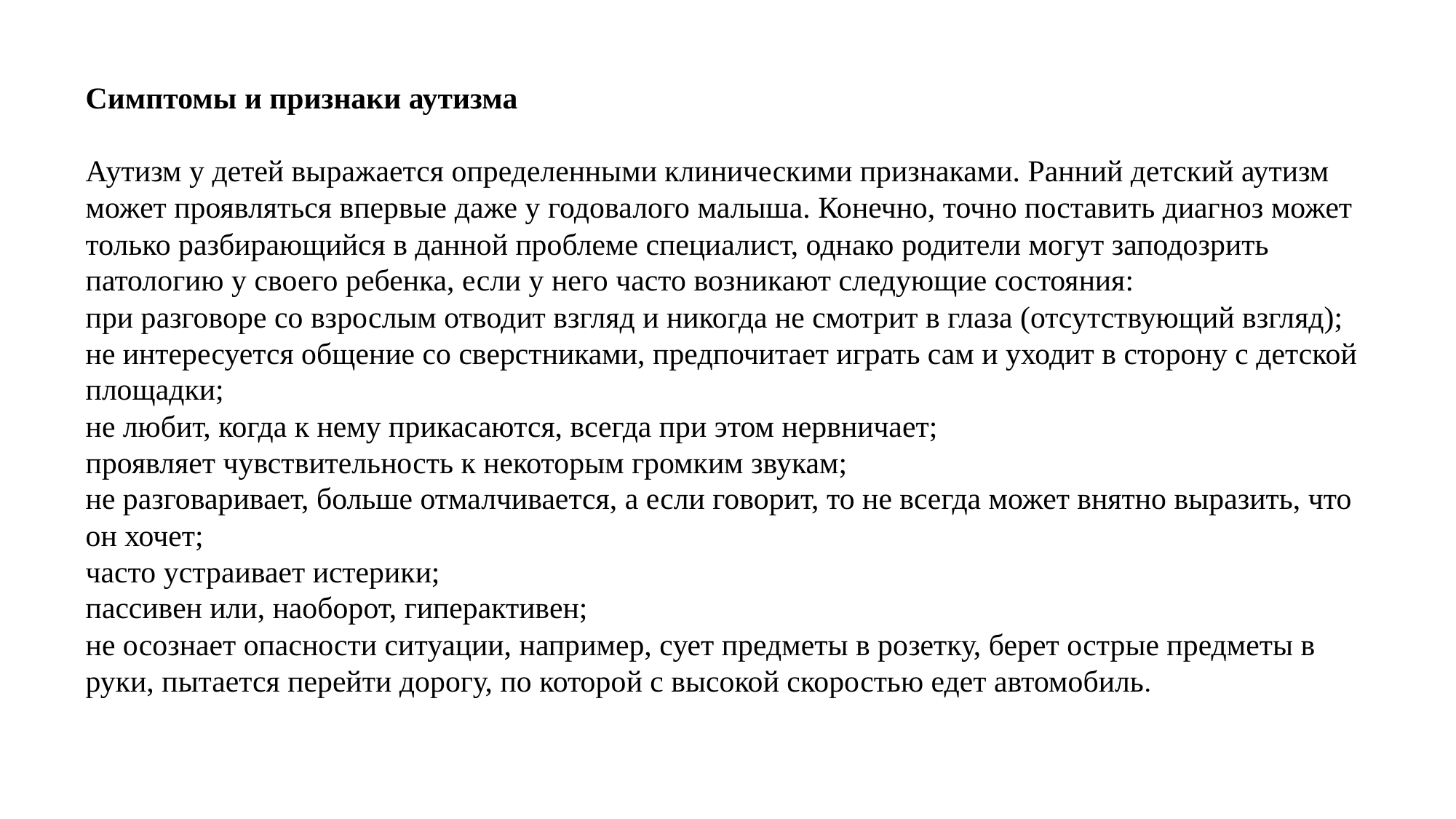

Симптомы и признаки аутизма

Аутизм у детей выражается определенными клиническими признаками. Ранний детский аутизм может проявляться впервые даже у годовалого малыша. Конечно, точно поставить диагноз может только разбирающийся в данной проблеме специалист, однако родители могут заподозрить патологию у своего ребенка, если у него часто возникают следующие состояния:
при разговоре со взрослым отводит взгляд и никогда не смотрит в глаза (отсутствующий взгляд);
не интересуется общение со сверстниками, предпочитает играть сам и уходит в сторону с детской площадки;
не любит, когда к нему прикасаются, всегда при этом нервничает;
проявляет чувствительность к некоторым громким звукам;
не разговаривает, больше отмалчивается, а если говорит, то не всегда может внятно выразить, что он хочет;
часто устраивает истерики;
пассивен или, наоборот, гиперактивен;
не осознает опасности ситуации, например, сует предметы в розетку, берет острые предметы в руки, пытается перейти дорогу, по которой с высокой скоростью едет автомобиль.